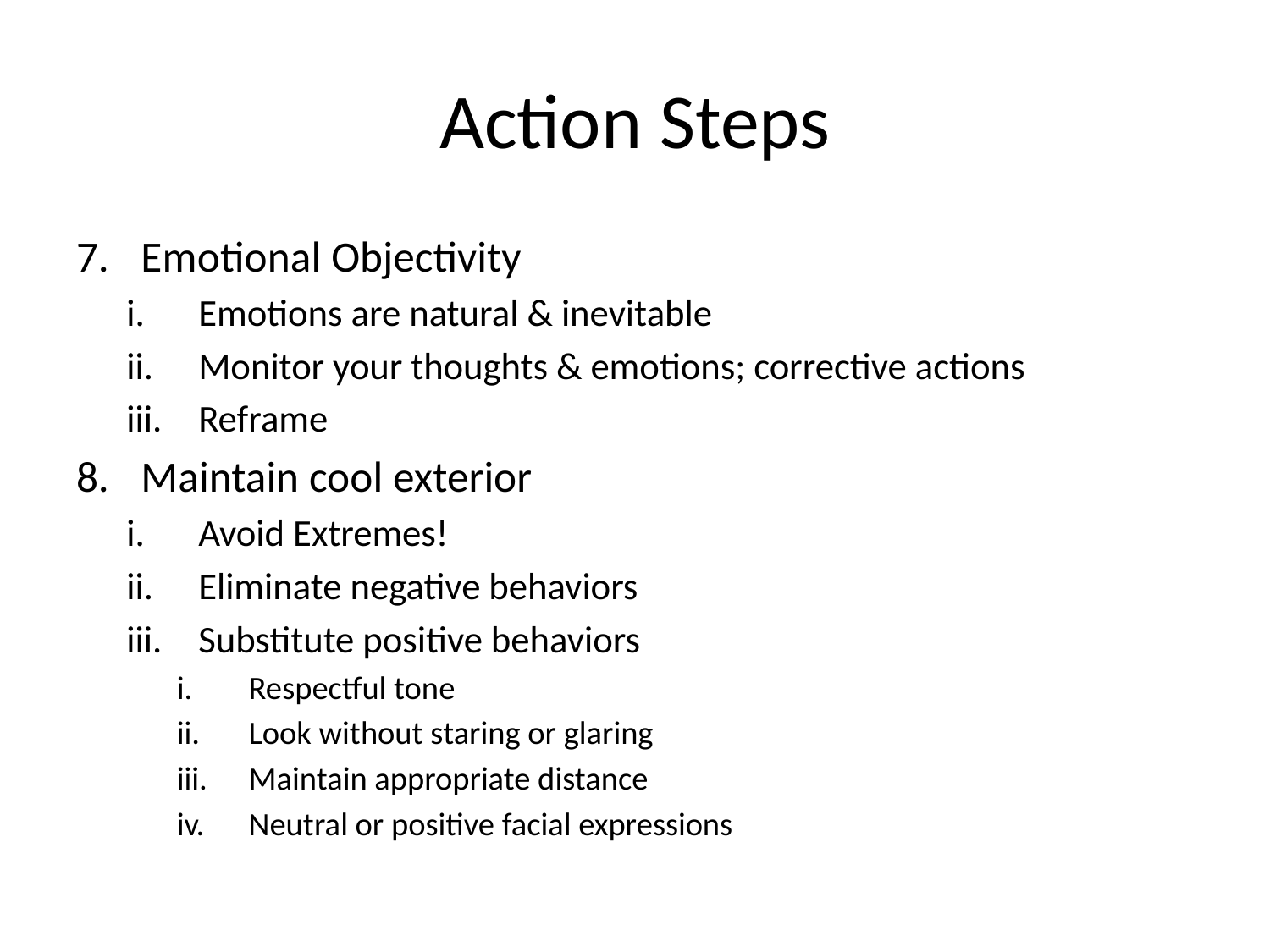

# Action Steps
Emotional Objectivity
Emotions are natural & inevitable
Monitor your thoughts & emotions; corrective actions
Reframe
Maintain cool exterior
Avoid Extremes!
Eliminate negative behaviors
Substitute positive behaviors
Respectful tone
Look without staring or glaring
Maintain appropriate distance
Neutral or positive facial expressions